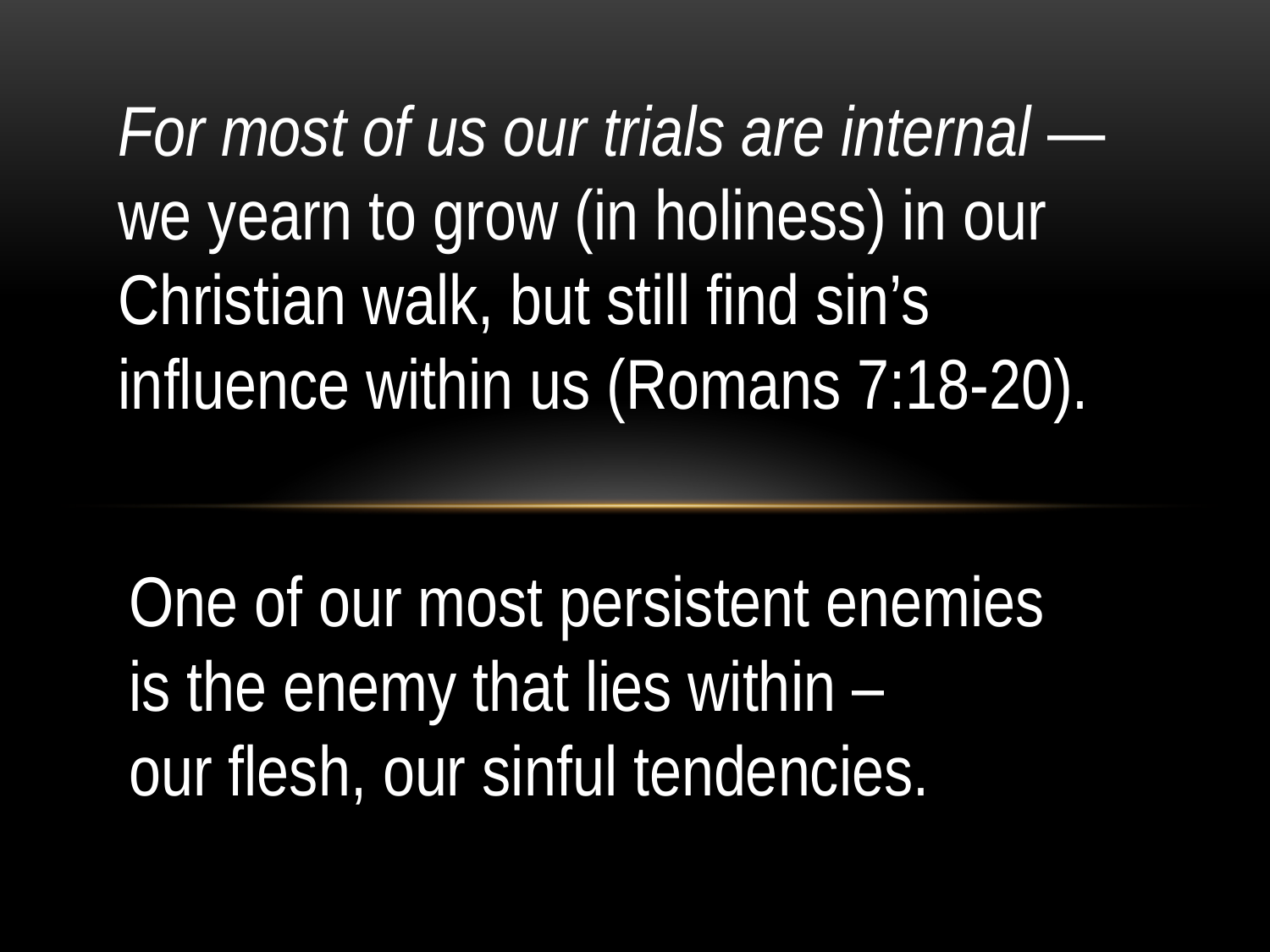

For most of us our trials are internal — we yearn to grow (in holiness) in our Christian walk, but still find sin’s influence within us (Romans 7:18-20).
One of our most persistent enemies is the enemy that lies within –
our flesh, our sinful tendencies.